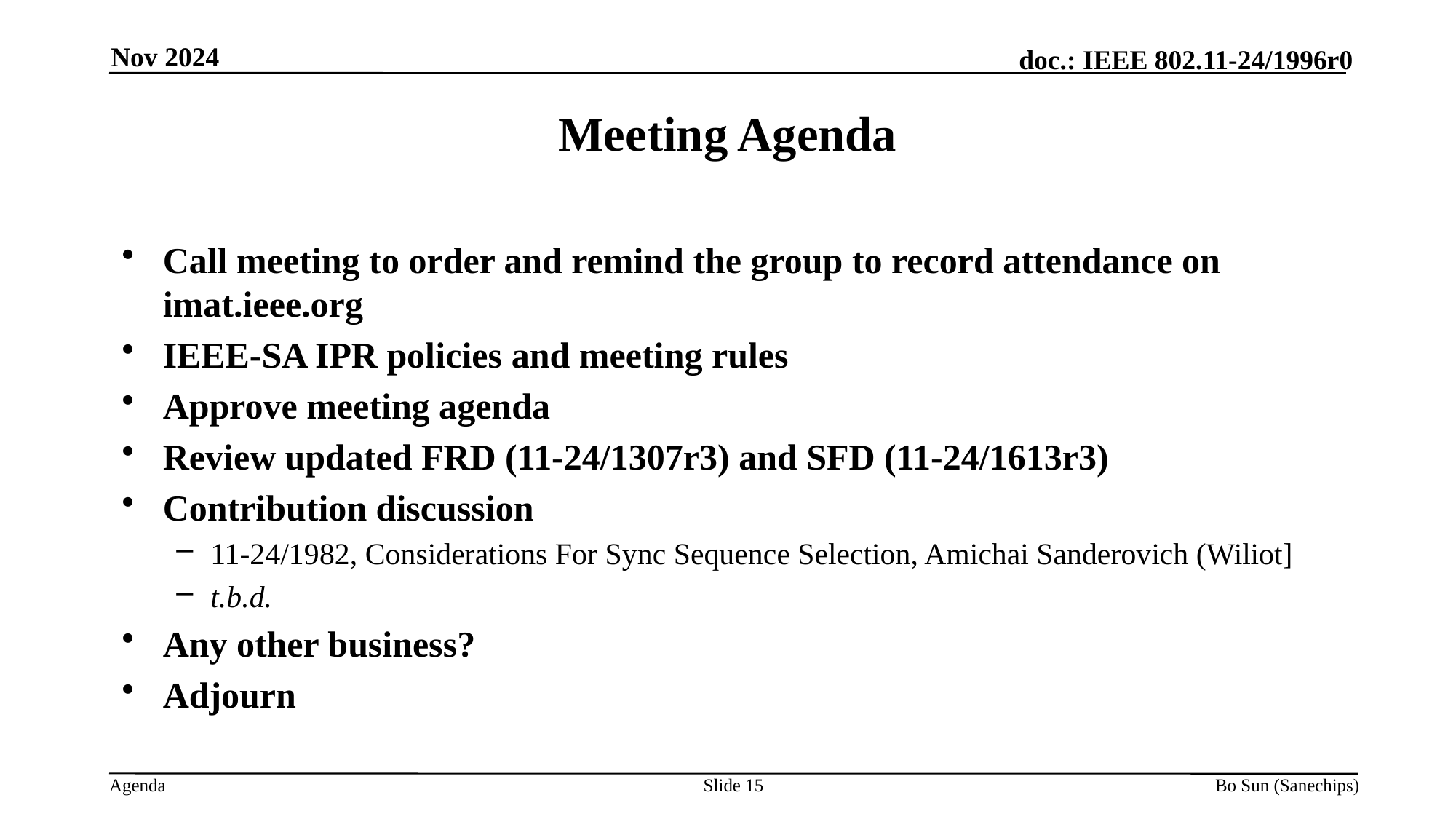

Nov 2024
Meeting Agenda
Call meeting to order and remind the group to record attendance on imat.ieee.org
IEEE-SA IPR policies and meeting rules
Approve meeting agenda
Review updated FRD (11-24/1307r3) and SFD (11-24/1613r3)
Contribution discussion
11-24/1982, Considerations For Sync Sequence Selection, Amichai Sanderovich (Wiliot]
t.b.d.
Any other business?
Adjourn
Slide 15
Bo Sun (Sanechips)